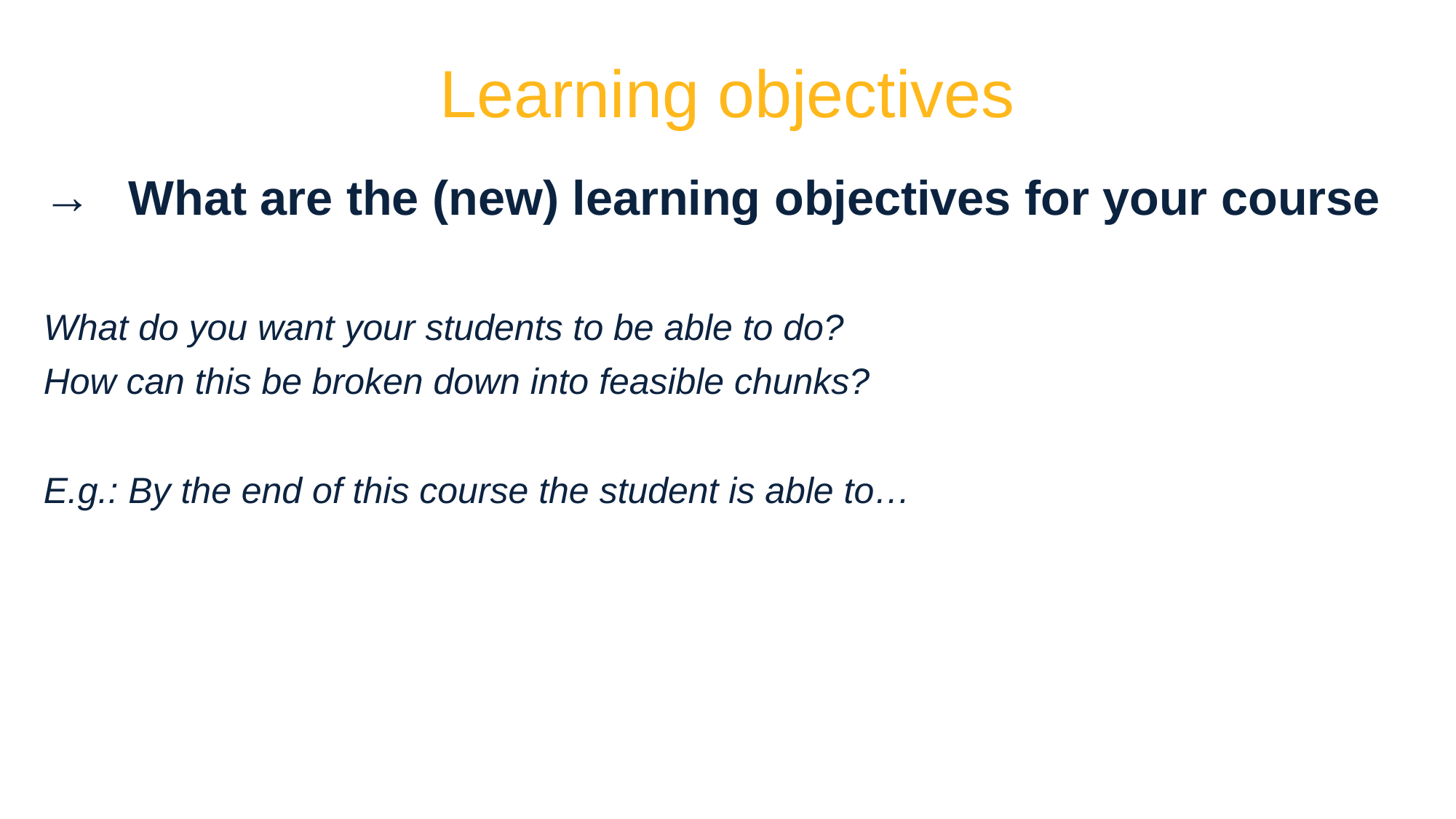

# Learning objectives
What are the (new) learning objectives for your course

What do you want your students to be able to do?
How can this be broken down into feasible chunks?

E.g.: By the end of this course the student is able to…